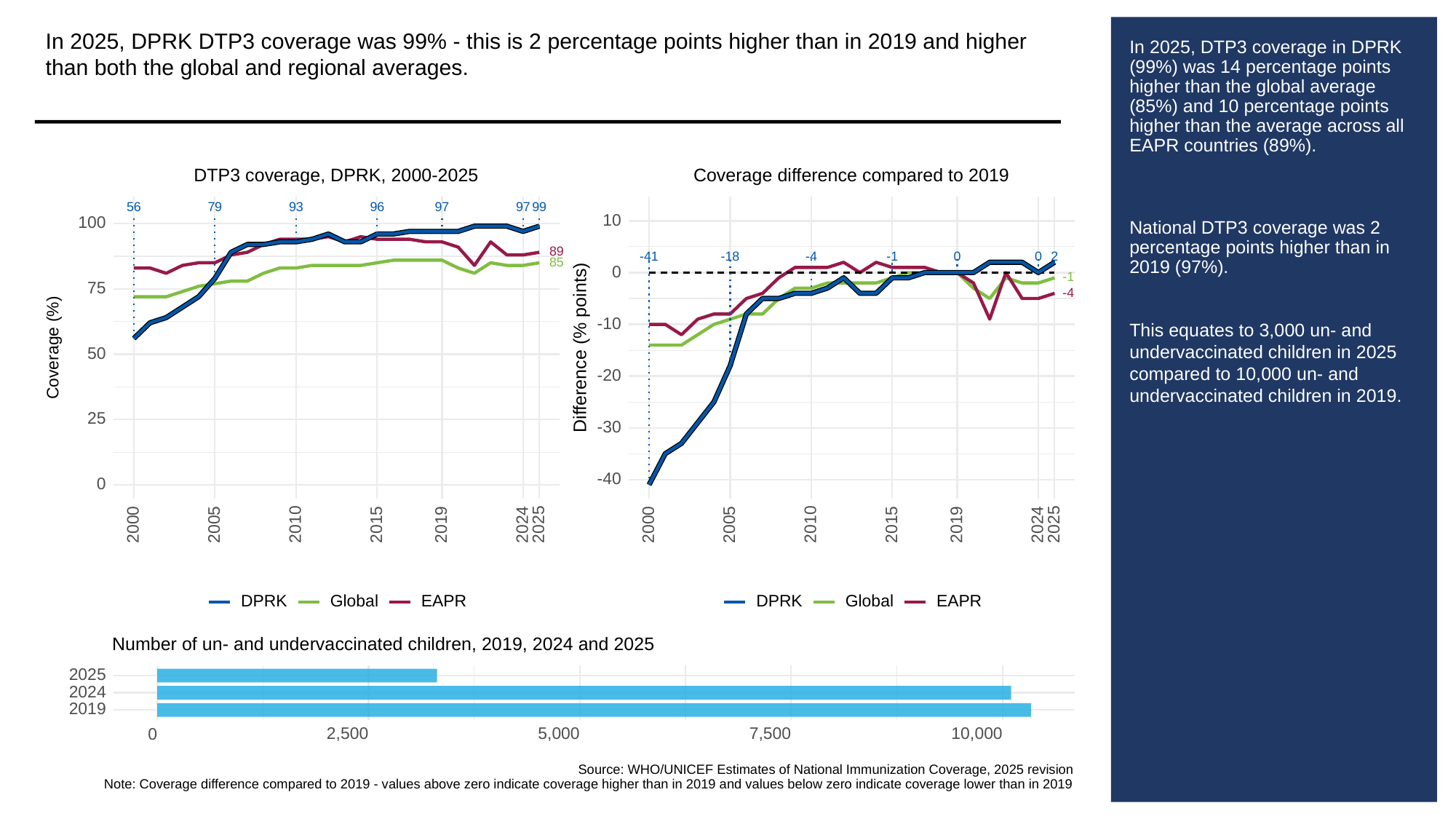

In 2025, DPRK DTP3 coverage was 99% - this is 2 percentage points higher than in 2019 and higher than both the global and regional averages.
# In 2025, DTP3 coverage in DPRK (99%) was 14 percentage points higher than the global average (85%) and 10 percentage points higher than the average across all EAPR countries (89%).

National DTP3 coverage was 2 percentage points higher than in 2019 (97%).

This equates to 3,000 un- and undervaccinated children in 2025 compared to 10,000 un- and undervaccinated children in 2019.

Coverage difference compared to 2019
DTP3 coverage, DPRK, 2000-2025

93
56
79
96
97
97
99
10
100

89
-18
0
0
-41
-1
2
-4

85

0

-1
75
-4

-10

Difference (% points)
Coverage (%)
50

-20

25

-30

-40
0

2000
2005
2010
2015
2019
2024
2025
2000
2005
2010
2015
2019
2024
2025
Global
Global
DPRK
EAPR
DPRK
EAPR

Number of un- and undervaccinated children, 2019, 2024 and 2025

2025

2024

2019

2,500
5,000
7,500
10,000
0
Source: WHO/UNICEF Estimates of National Immunization Coverage, 2025 revision
Note: Coverage difference compared to 2019 - values above zero indicate coverage higher than in 2019 and values below zero indicate coverage lower than in 2019